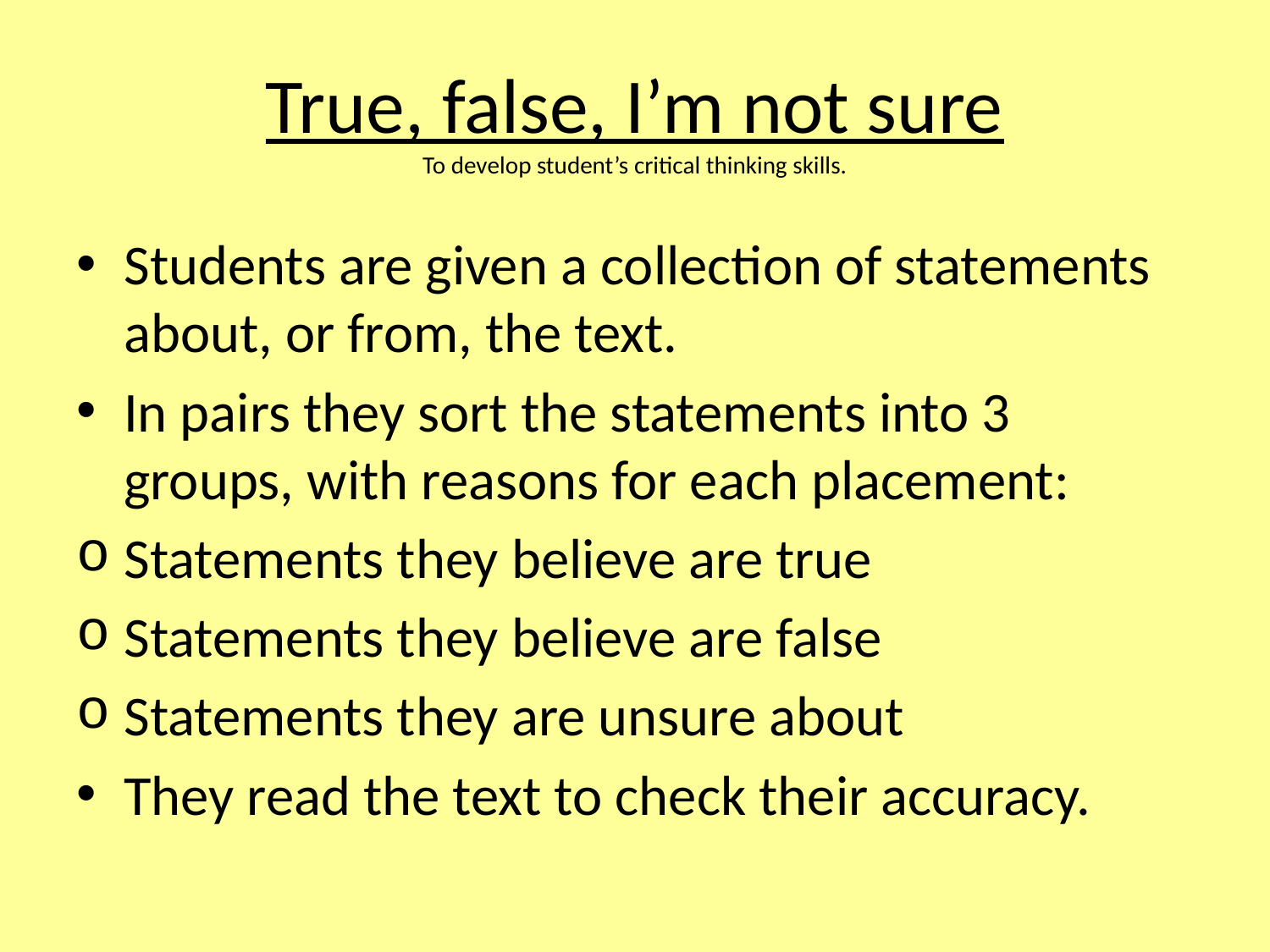

# True, false, I’m not sure To develop student’s critical thinking skills.
Students are given a collection of statements about, or from, the text.
In pairs they sort the statements into 3 groups, with reasons for each placement:
Statements they believe are true
Statements they believe are false
Statements they are unsure about
They read the text to check their accuracy.